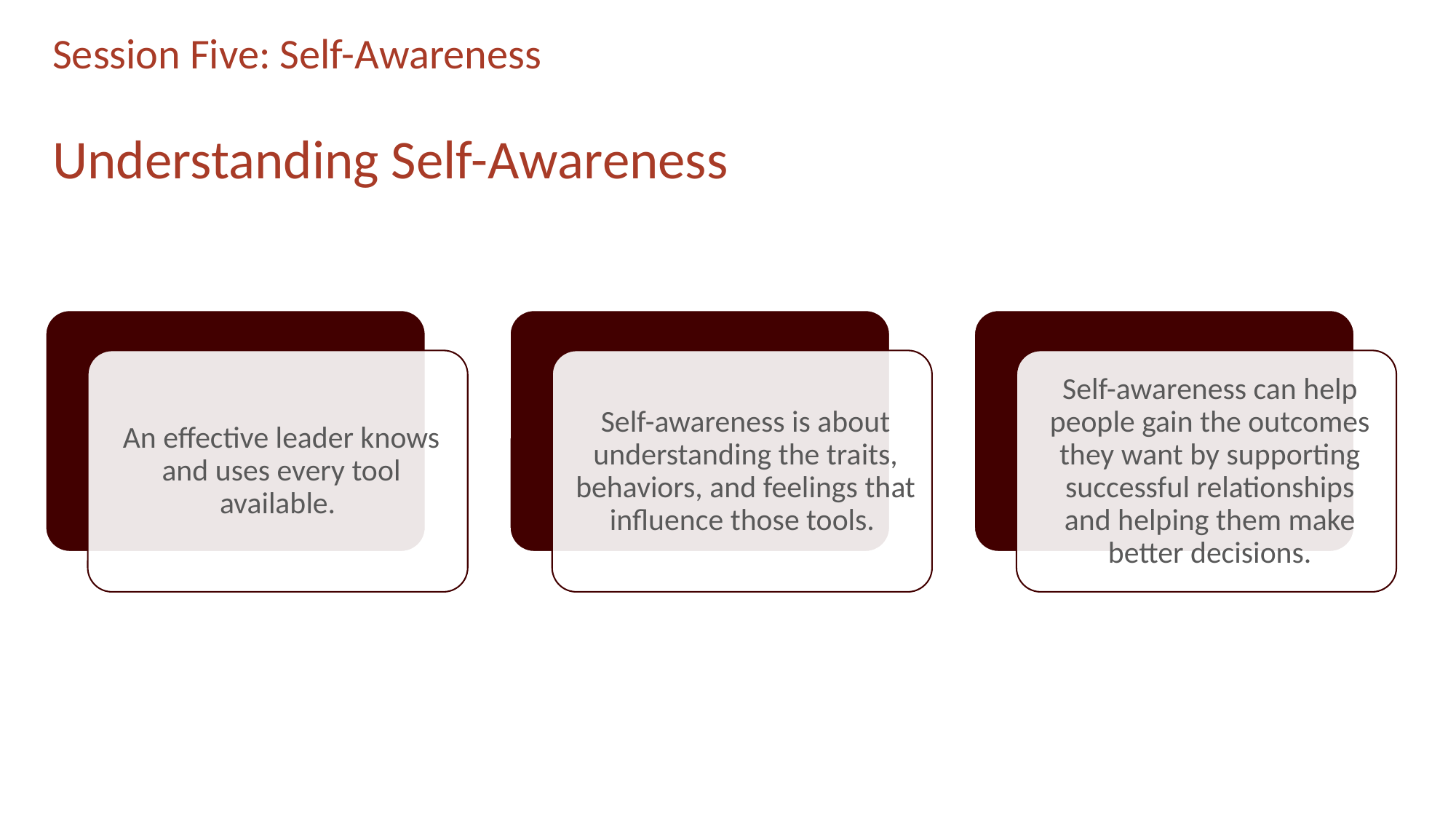

# Session Five: Self-Awareness
Understanding Self-Awareness
An effective leader knows and uses every tool available.
Self-awareness is about understanding the traits, behaviors, and feelings that influence those tools.
Self-awareness can help people gain the outcomes they want by supporting successful relationships and helping them make better decisions.